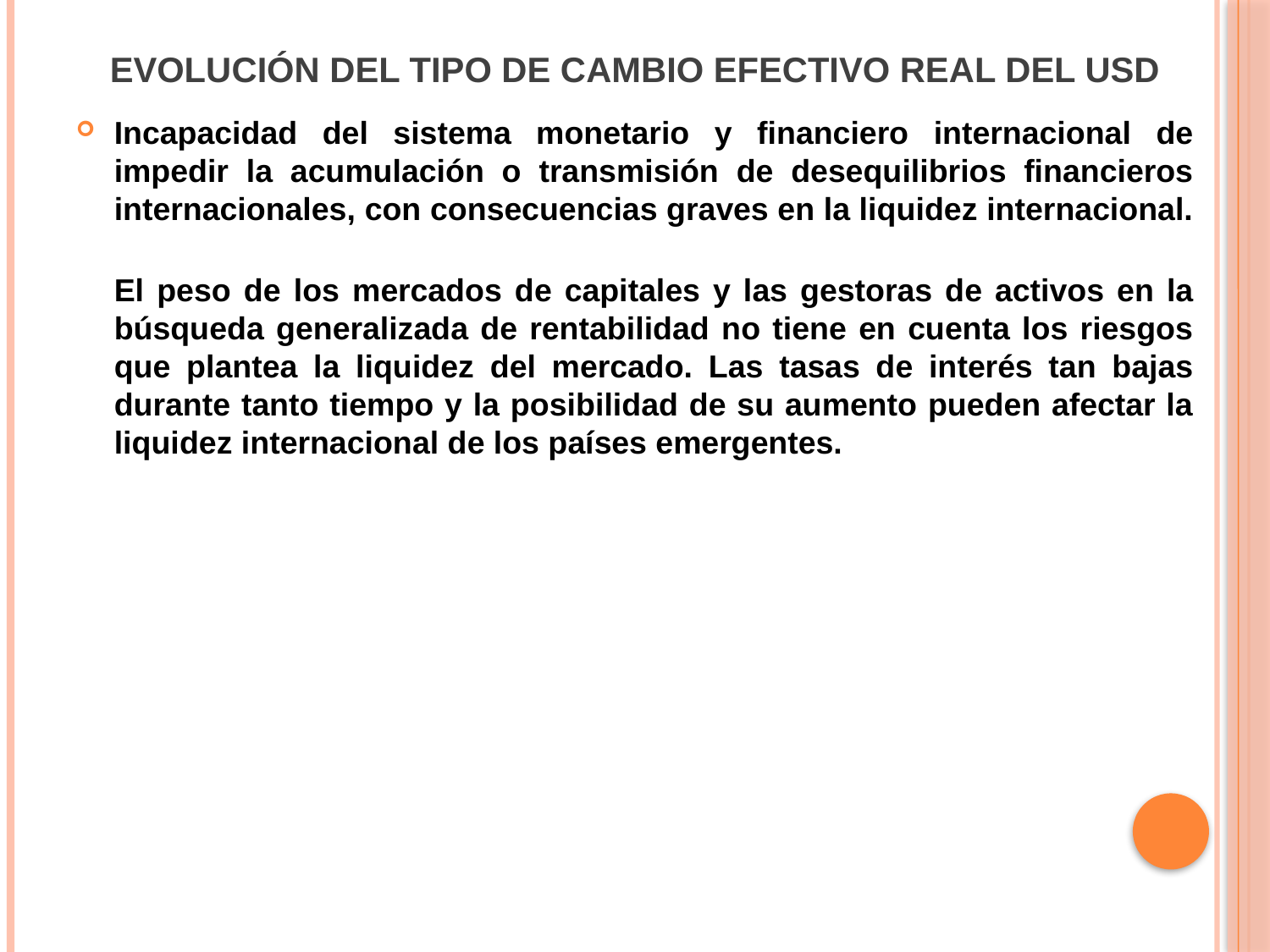

# Evolución del Tipo de Cambio Efectivo Real del USD
Incapacidad del sistema monetario y financiero internacional de impedir la acumulación o transmisión de desequilibrios financieros internacionales, con consecuencias graves en la liquidez internacional.

	El peso de los mercados de capitales y las gestoras de activos en la búsqueda generalizada de rentabilidad no tiene en cuenta los riesgos que plantea la liquidez del mercado. Las tasas de interés tan bajas durante tanto tiempo y la posibilidad de su aumento pueden afectar la liquidez internacional de los países emergentes.